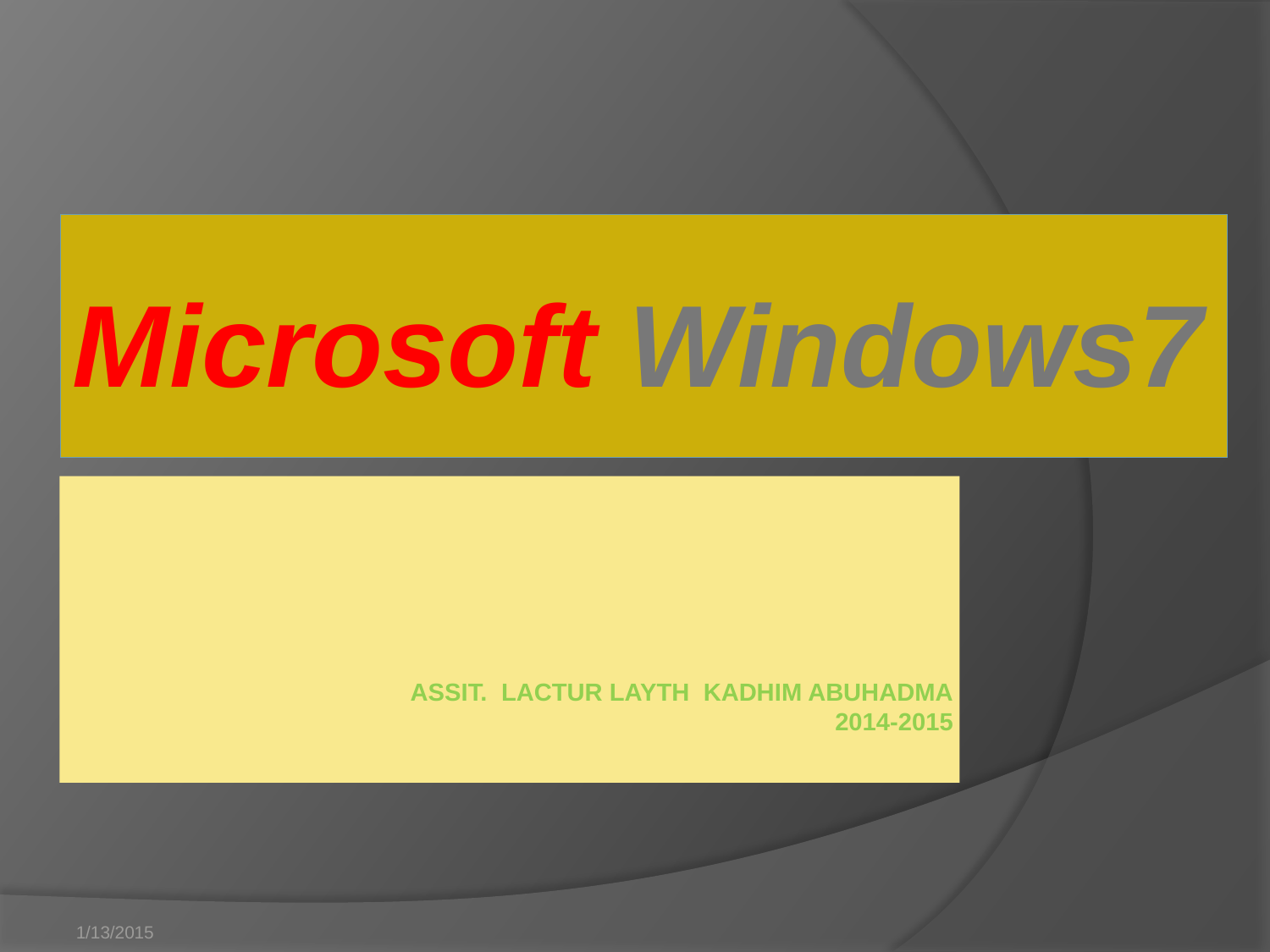

Microsoft Windows7
# Assit.  Lactur Layth  kadhim abuhadma 2014-2015
1/13/2015